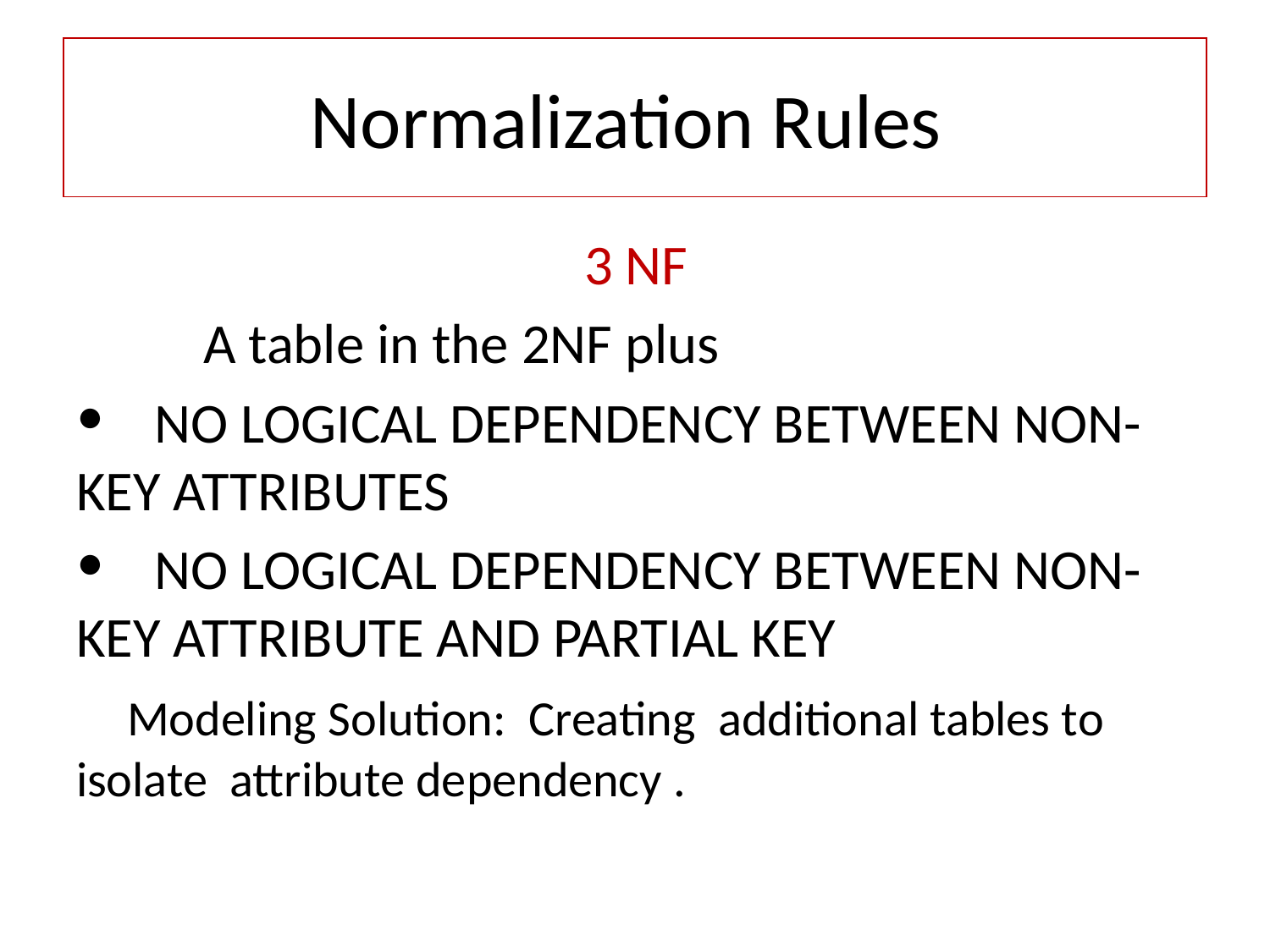

# Normalization Rules
    				3 NF
	A table in the 2NF plus
    NO LOGICAL DEPENDENCY BETWEEN NON-KEY ATTRIBUTES
    NO LOGICAL DEPENDENCY BETWEEN NON-KEY ATTRIBUTE AND PARTIAL KEY
    Modeling Solution:  Creating  additional tables to isolate  attribute dependency .